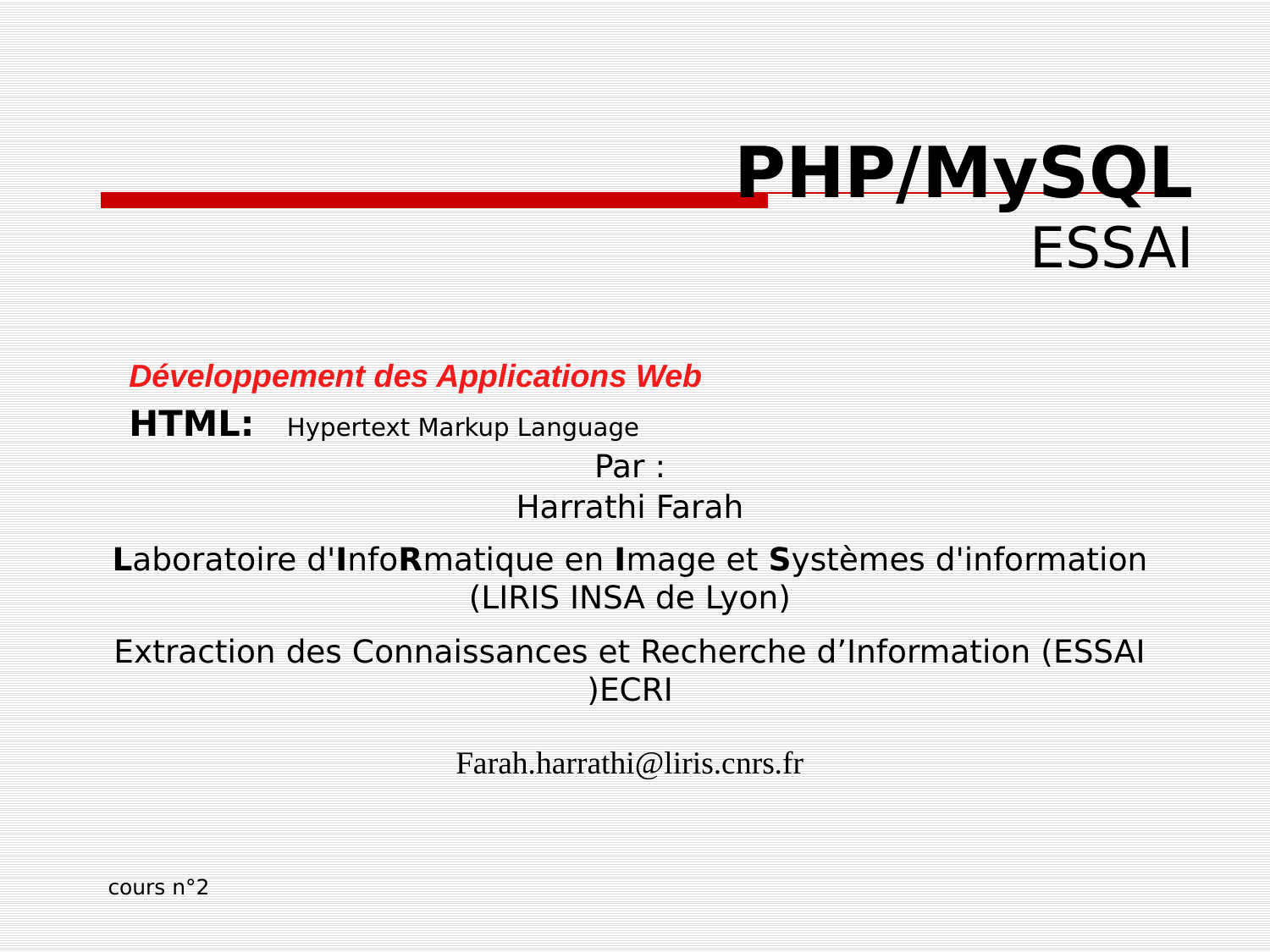

# PHP/MySQL ESSAI
Développement des Applications Web
HTML:   Hypertext Markup Language

Par :
Harrathi Farah
Laboratoire d'InfoRmatique en Image et Systèmes d'information (LIRIS INSA de Lyon)
Extraction des Connaissances et Recherche d’Information (ESSAI )ECRI
Farah.harrathi@liris.cnrs.fr
cours n°2